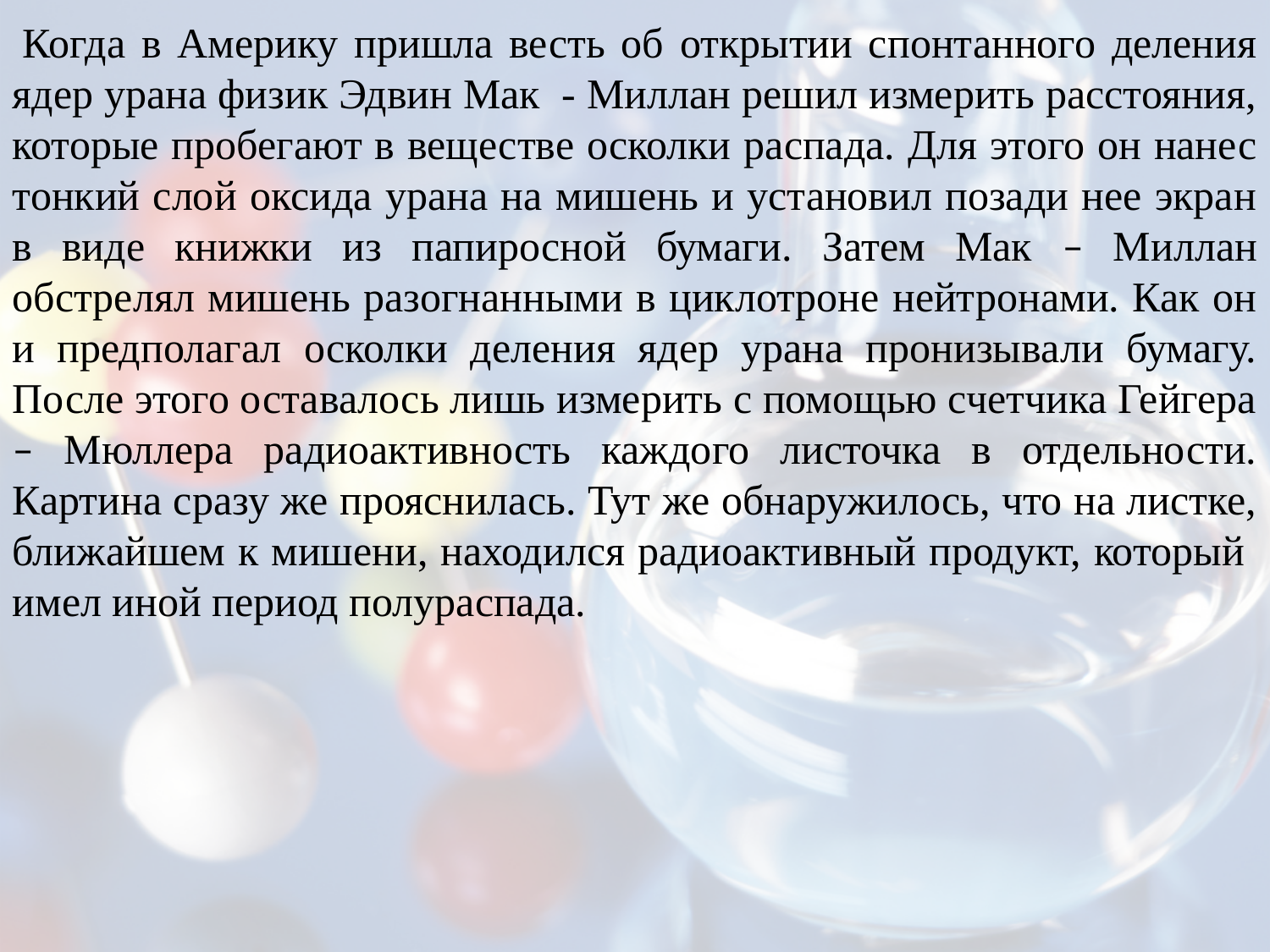

Когда в Америку пришла весть об открытии спонтанного деления ядер урана физик Эдвин Мак  - Миллан решил измерить расстояния, которые пробегают в веществе осколки распада. Для этого он нанес тонкий слой оксида урана на мишень и установил позади нее экран в виде книжки из папиросной бумаги. Затем Мак – Миллан обстрелял мишень разогнанными в циклотроне нейтронами. Как он и предполагал осколки деления ядер урана пронизывали бумагу. После этого оставалось лишь измерить с помощью счетчика Гейгера – Мюллера радиоактивность каждого листочка в отдельности. Картина сразу же прояснилась. Тут же обнаружилось, что на листке, ближайшем к мишени, находился радиоактивный продукт, который  имел иной период полураспада.